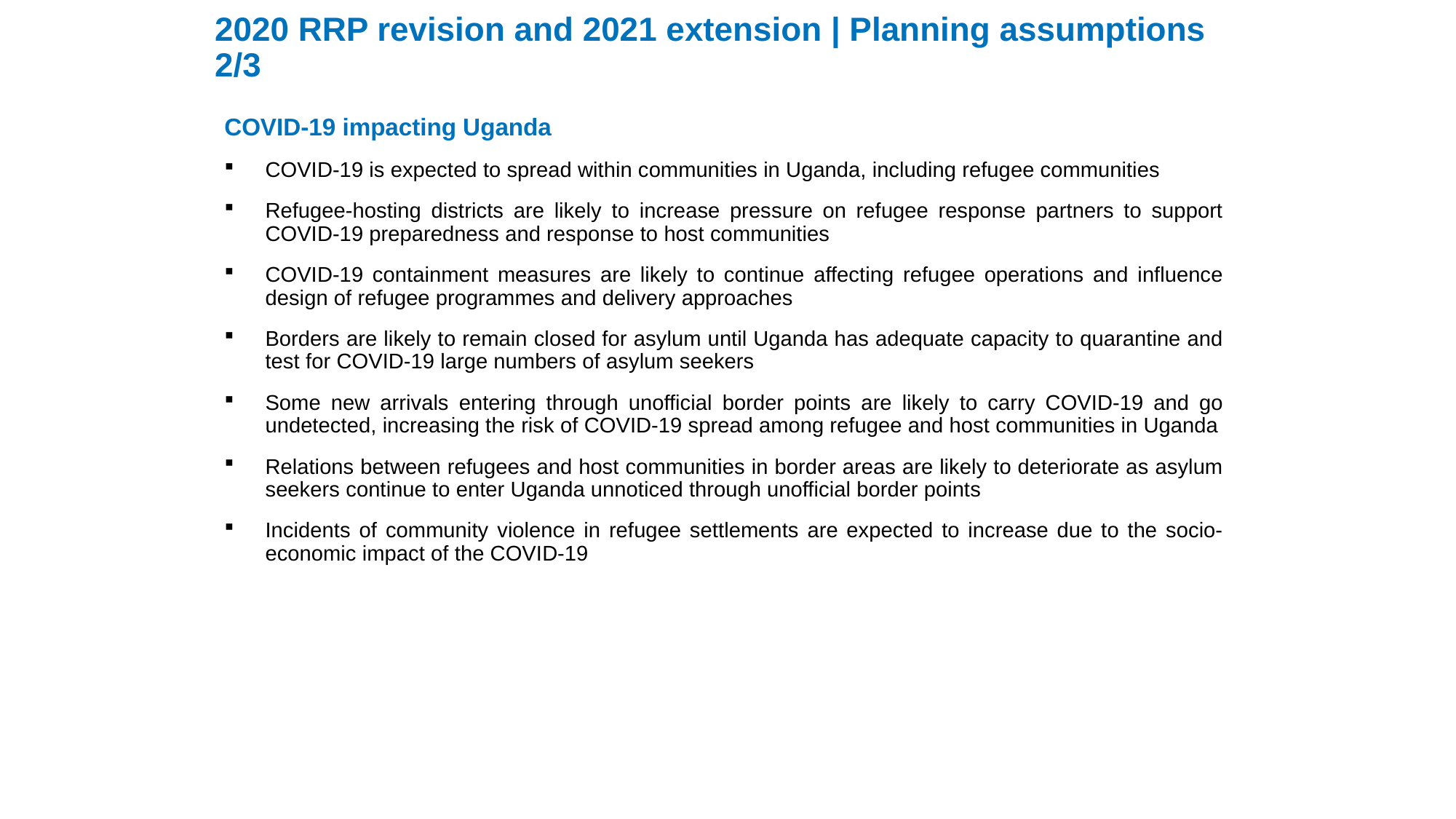

# 2020 RRP revision and 2021 extension | Planning assumptions 2/3
COVID-19 impacting Uganda
COVID-19 is expected to spread within communities in Uganda, including refugee communities
Refugee-hosting districts are likely to increase pressure on refugee response partners to support COVID-19 preparedness and response to host communities
COVID-19 containment measures are likely to continue affecting refugee operations and influence design of refugee programmes and delivery approaches
Borders are likely to remain closed for asylum until Uganda has adequate capacity to quarantine and test for COVID-19 large numbers of asylum seekers
Some new arrivals entering through unofficial border points are likely to carry COVID-19 and go undetected, increasing the risk of COVID-19 spread among refugee and host communities in Uganda
Relations between refugees and host communities in border areas are likely to deteriorate as asylum seekers continue to enter Uganda unnoticed through unofficial border points
Incidents of community violence in refugee settlements are expected to increase due to the socio-economic impact of the COVID-19